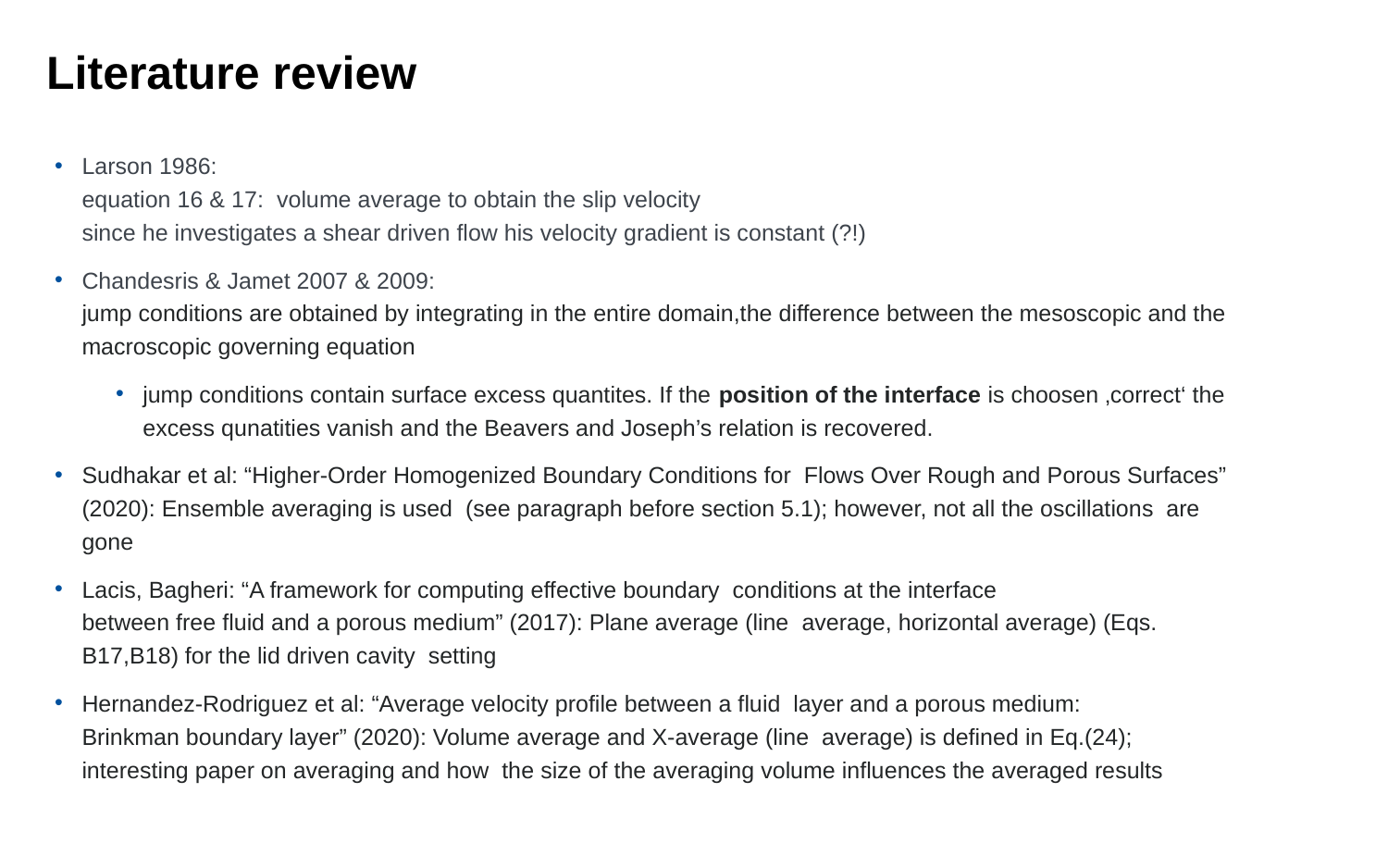

Literature review
Larson 1986:
equation 16 & 17:  volume average to obtain the slip velocity
since he investigates a shear driven flow his velocity gradient is constant (?!)
Chandesris & Jamet 2007 & 2009:
jump conditions are obtained by integrating in the entire domain,the difference between the mesoscopic and the macroscopic governing equation
jump conditions contain surface excess quantites. If the position of the interface is choosen ‚correct‘ the excess qunatities vanish and the Beavers and Joseph’s relation is recovered.
Sudhakar et al: “Higher‐Order Homogenized Boundary Conditions for  Flows Over Rough and Porous Surfaces” (2020): Ensemble averaging is used  (see paragraph before section 5.1); however, not all the oscillations  are gone
Lacis, Bagheri: “A framework for computing effective boundary  conditions at the interface
between free fluid and a porous medium” (2017): Plane average (line  average, horizontal average) (Eqs. B17,B18) for the lid driven cavity  setting
Hernandez-Rodriguez et al: “Average velocity profile between a fluid  layer and a porous medium:
Brinkman boundary layer” (2020): Volume average and X-average (line  average) is defined in Eq.(24); interesting paper on averaging and how  the size of the averaging volume influences the averaged results